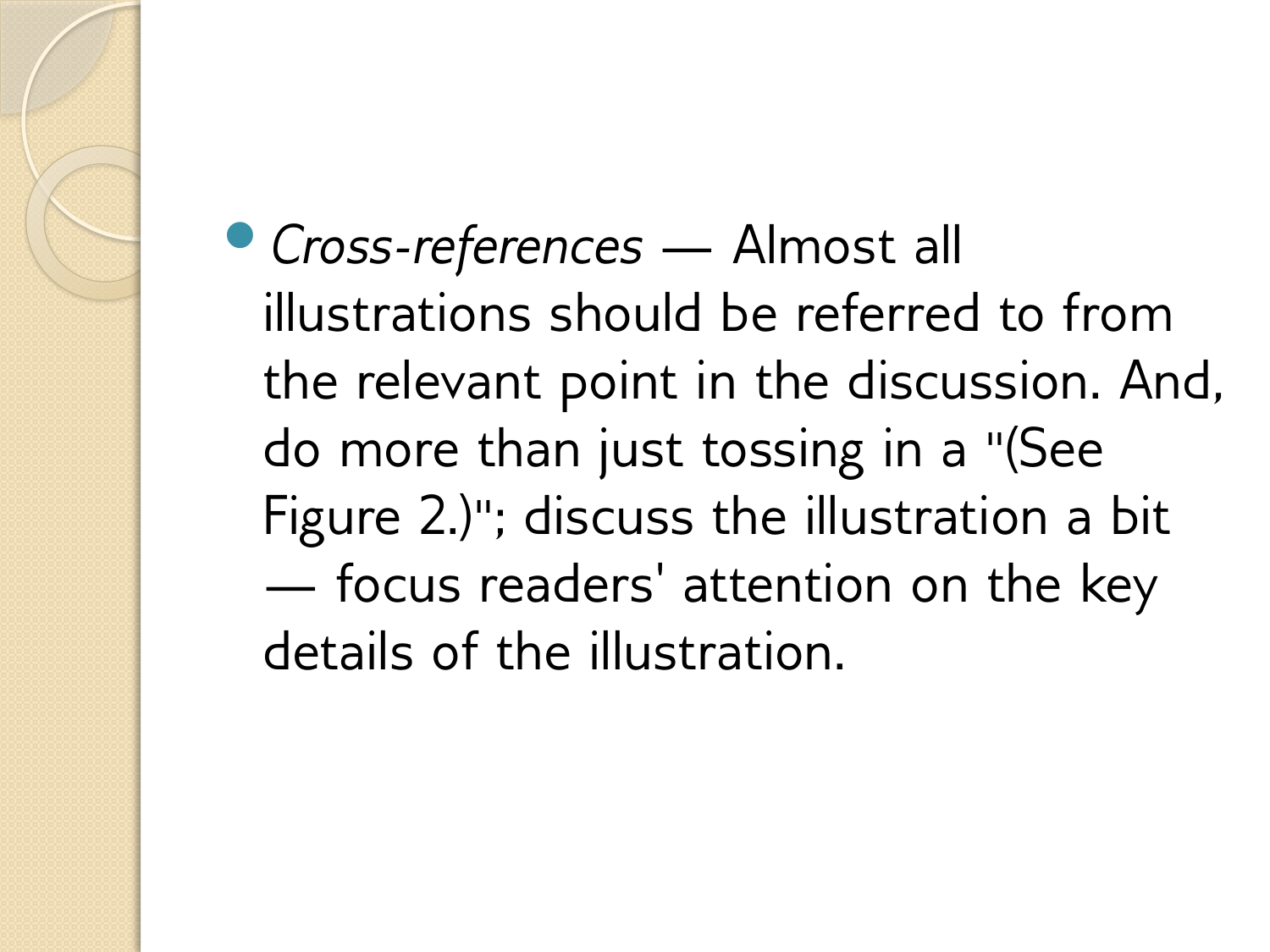

#
Cross-references — Almost all illustrations should be referred to from the relevant point in the discussion. And, do more than just tossing in a "(See Figure 2.)"; discuss the illustration a bit — focus readers' attention on the key details of the illustration.